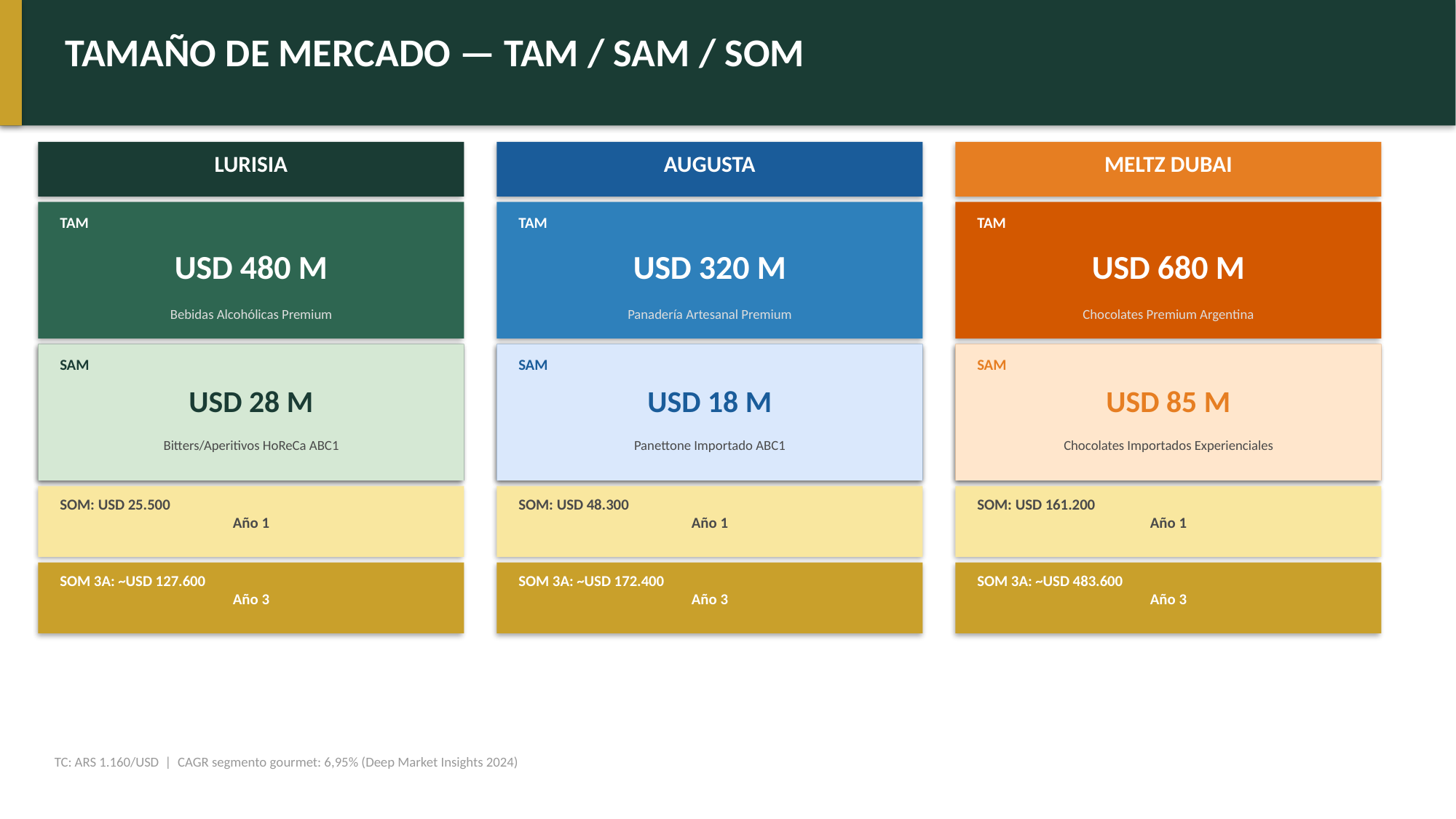

TAMAÑO DE MERCADO — TAM / SAM / SOM

LURISIA
AUGUSTA
MELTZ DUBAI

TAM
TAM
TAM
USD 480 M
USD 320 M
USD 680 M
Bebidas Alcohólicas Premium
Panadería Artesanal Premium
Chocolates Premium Argentina

SAM
SAM
SAM
USD 28 M
USD 18 M
USD 85 M
Bitters/Aperitivos HoReCa ABC1
Panettone Importado ABC1
Chocolates Importados Experienciales

SOM: USD 25.500
Año 1
SOM: USD 48.300
Año 1
SOM: USD 161.200
Año 1

SOM 3A: ~USD 127.600
Año 3
SOM 3A: ~USD 172.400
Año 3
SOM 3A: ~USD 483.600
Año 3
TC: ARS 1.160/USD  |  CAGR segmento gourmet: 6,95% (Deep Market Insights 2024)